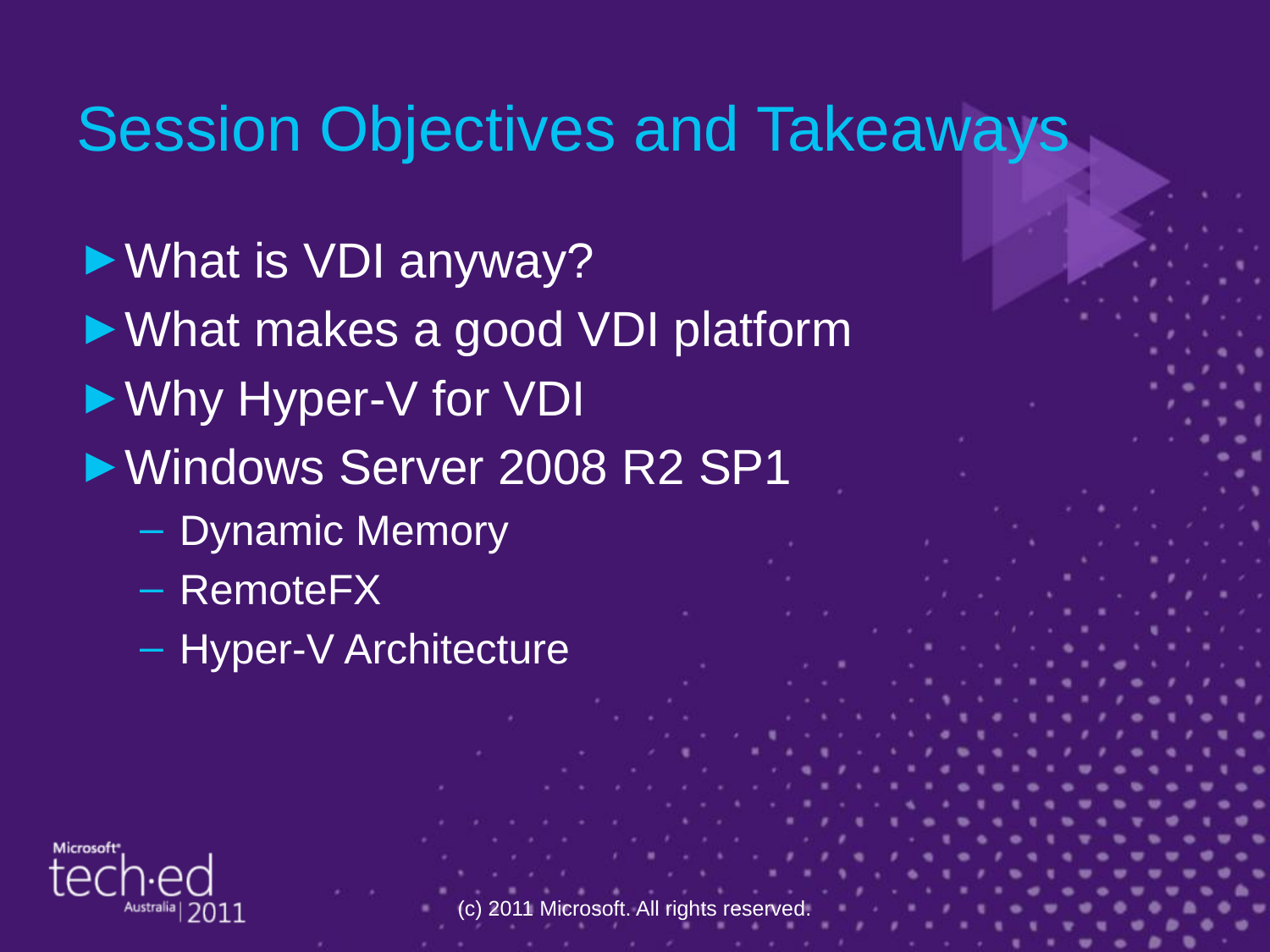

# Session Objectives and Takeaways
What is VDI anyway?
What makes a good VDI platform
Why Hyper-V for VDI
Windows Server 2008 R2 SP1
Dynamic Memory
RemoteFX
Hyper-V Architecture

(c) 2011 Microsoft. All rights reserved.